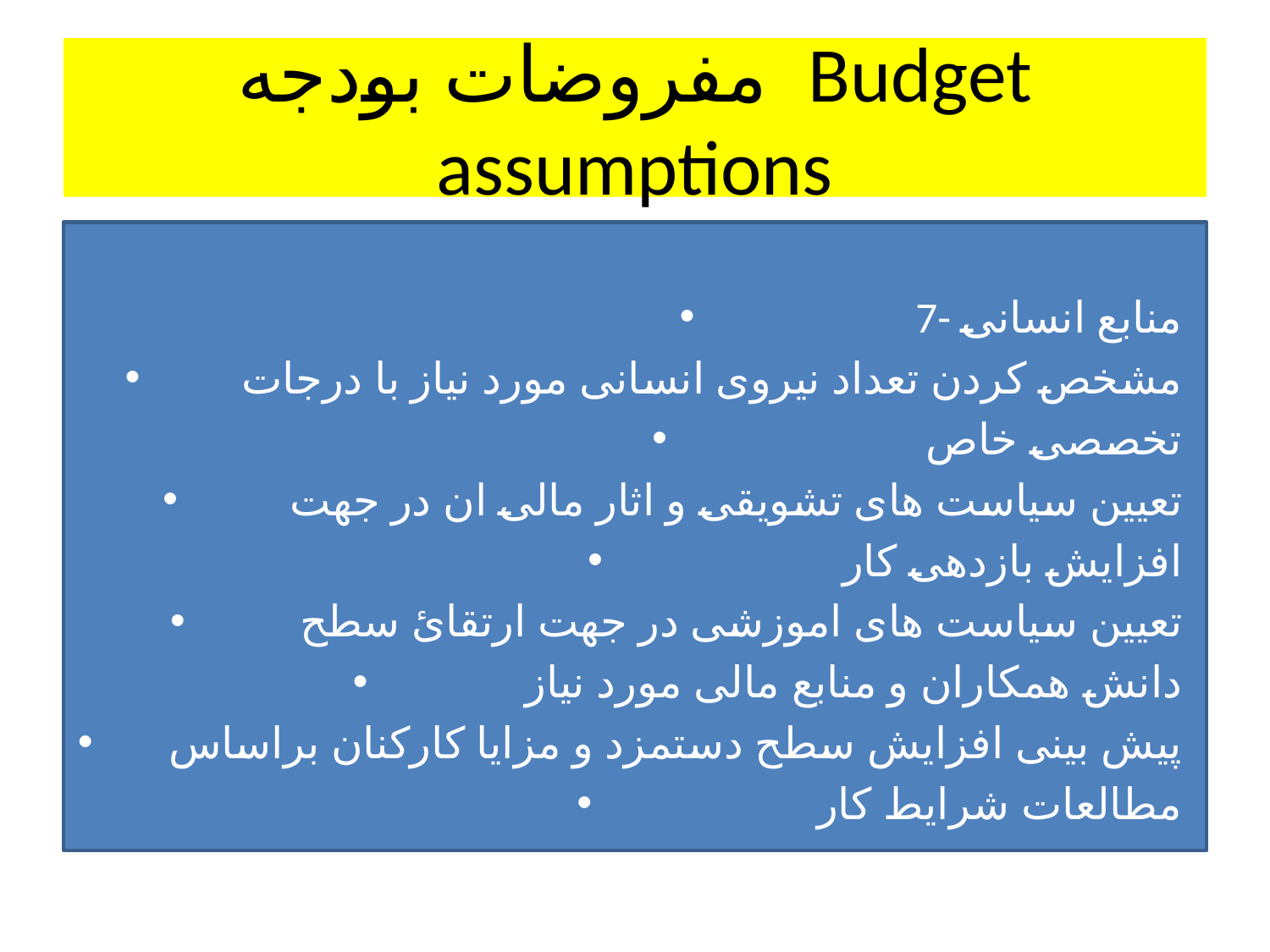

# مفروضات بودجه  Budget assumptions

7- منابع انسانی
    مشخص کردن تعداد نیروی انسانی مورد نیاز با درجات
    تخصصی خاص
    تعیین سیاست های تشویقی و اثار مالی ان در جهت
    افزایش بازدهی کار
    تعیین سیاست های اموزشی در جهت ارتقائ سطح
   دانش همکاران و منابع مالی مورد نیاز
   پیش بینی افزایش سطح دستمزد و مزایا کارکنان براساس
   مطالعات شرایط کار